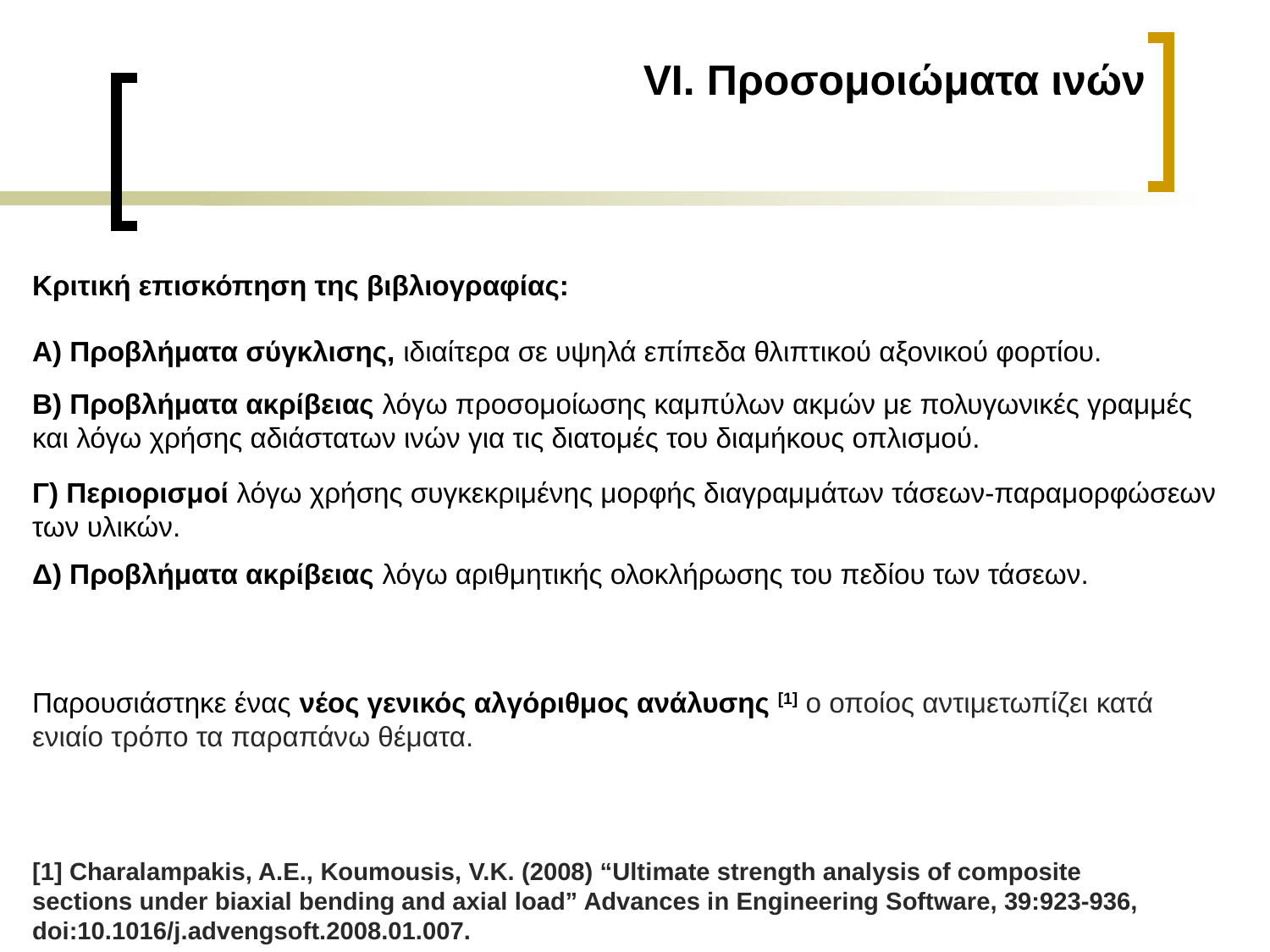

VI. Προσομοιώματα ινών
Κριτική επισκόπηση της βιβλιογραφίας:
Α) Προβλήματα σύγκλισης, ιδιαίτερα σε υψηλά επίπεδα θλιπτικού αξονικού φορτίου.
Β) Προβλήματα ακρίβειας λόγω προσομοίωσης καμπύλων ακμών με πολυγωνικές γραμμές και λόγω χρήσης αδιάστατων ινών για τις διατομές του διαμήκους οπλισμού.
Γ) Περιορισμοί λόγω χρήσης συγκεκριμένης μορφής διαγραμμάτων τάσεων-παραμορφώσεων των υλικών.
Δ) Προβλήματα ακρίβειας λόγω αριθμητικής ολοκλήρωσης του πεδίου των τάσεων.
Παρουσιάστηκε ένας νέος γενικός αλγόριθμος ανάλυσης [1] ο οποίος αντιμετωπίζει κατά ενιαίο τρόπο τα παραπάνω θέματα.
[1] Charalampakis, A.E., Koumousis, V.K. (2008) “Ultimate strength analysis of composite sections under biaxial bending and axial load” Advances in Engineering Software, 39:923-936, doi:10.1016/j.advengsoft.2008.01.007.